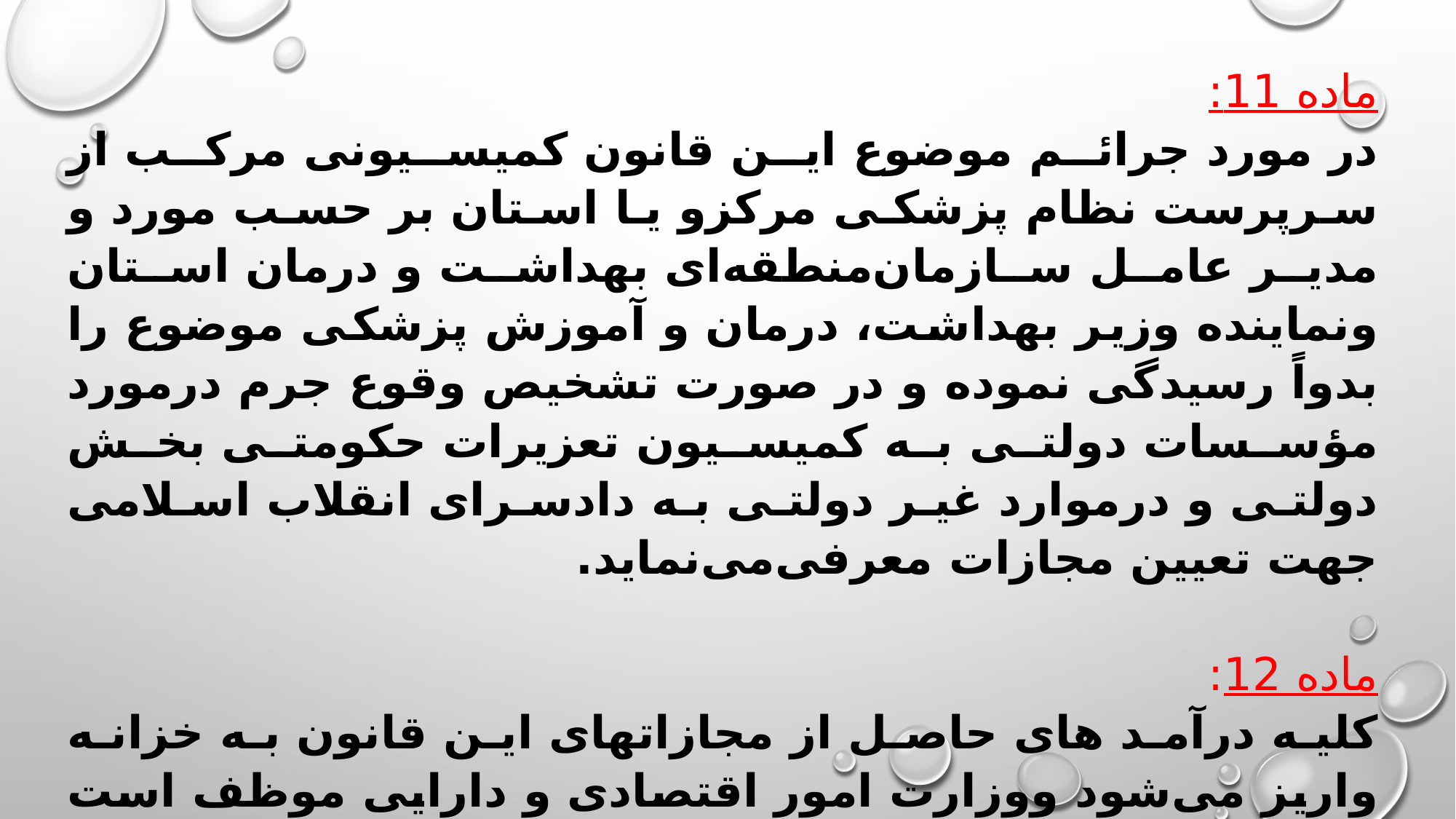

‌ماده 11:
در مورد جرائم موضوع این قانون کمیسیونی مرکب از سرپرست نظام پزشکی مرکزو یا استان بر حسب مورد و مدیر عامل سازمان‌منطقه‌ای بهداشت و درمان استان ونماینده وزیر بهداشت، درمان و آموزش پزشکی موضوع را بدواً رسیدگی نموده و در صورت تشخیص وقوع جرم در‌مورد مؤسسات دولتی به کمیسیون تعزیرات حکومتی بخش دولتی و درموارد غیر دولتی به دادسرای انقلاب اسلامی جهت تعیین مجازات معرفی‌می‌نماید.

‌ماده 12:
کلیه درآمد های حاصل از مجازاتهای این قانون به خزانه واریز می‌شود ووزارت امور اقتصادی و دارایی موظف است اعتبارات مورد نیاز‌جهت اجرای این قانون رامطابق تشخیص وزارت بهداشت، درمان و آموزش پزشکی قرار دهد.